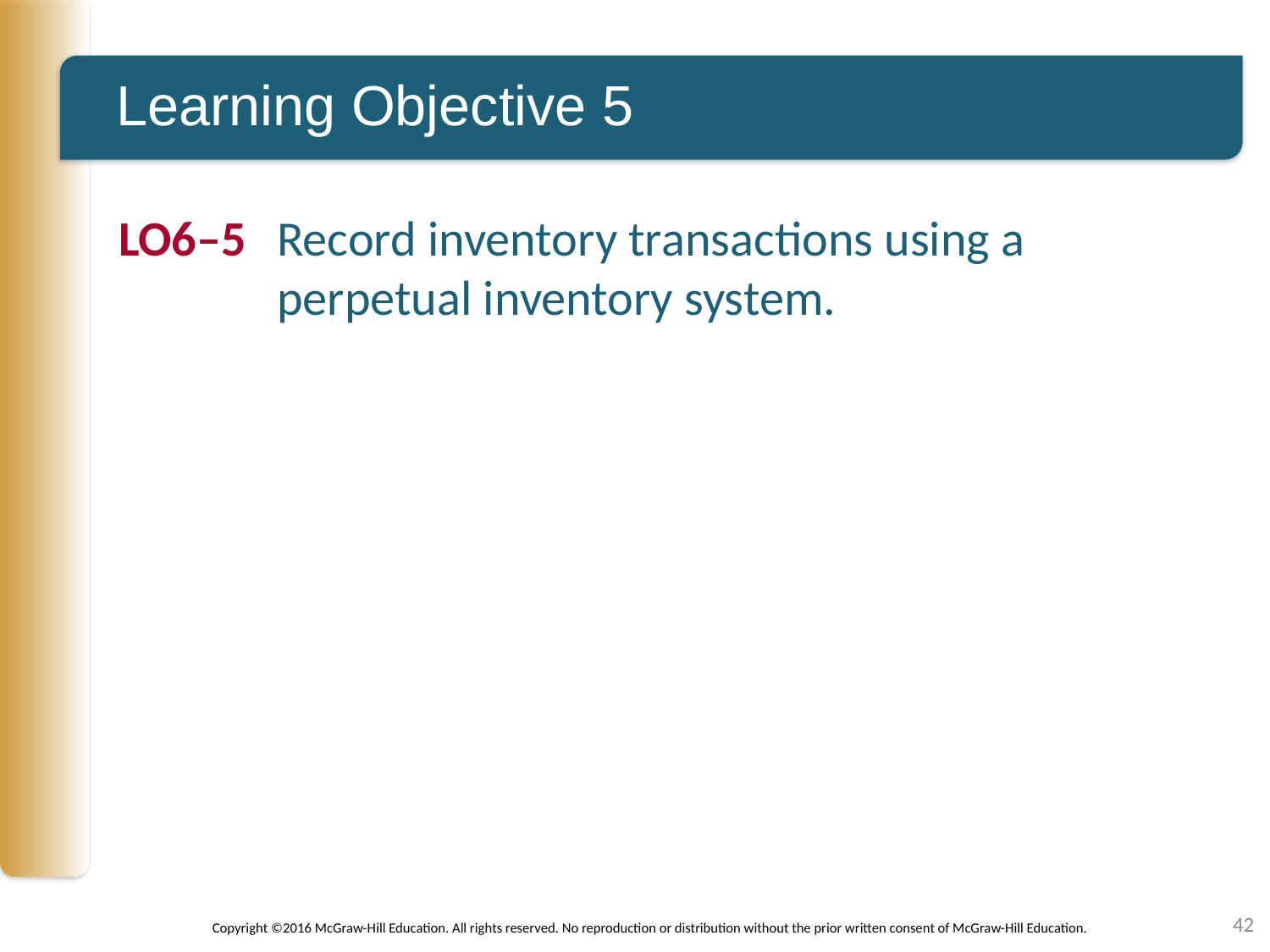

# Learning Objective 5
LO6–5	Record inventory transactions using a perpetual inventory system.
42
Copyright ©2016 McGraw-Hill Education. All rights reserved. No reproduction or distribution without the prior written consent of McGraw-Hill Education.